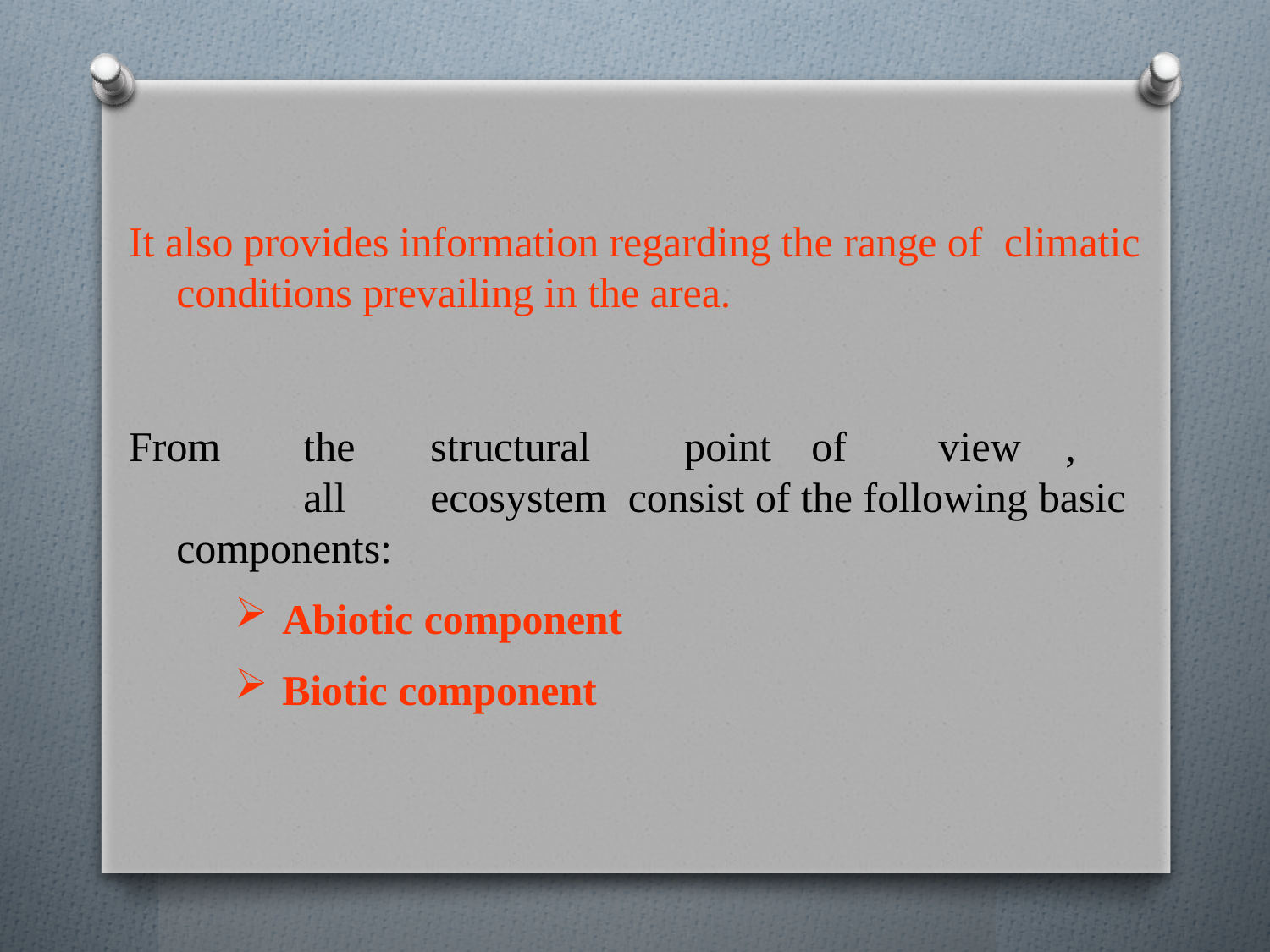

# It also provides information regarding the range of  climatic conditions prevailing in the area.
From	the	structural	point	of	view	,	all	ecosystem  consist of the following basic components:
Abiotic component

Biotic component